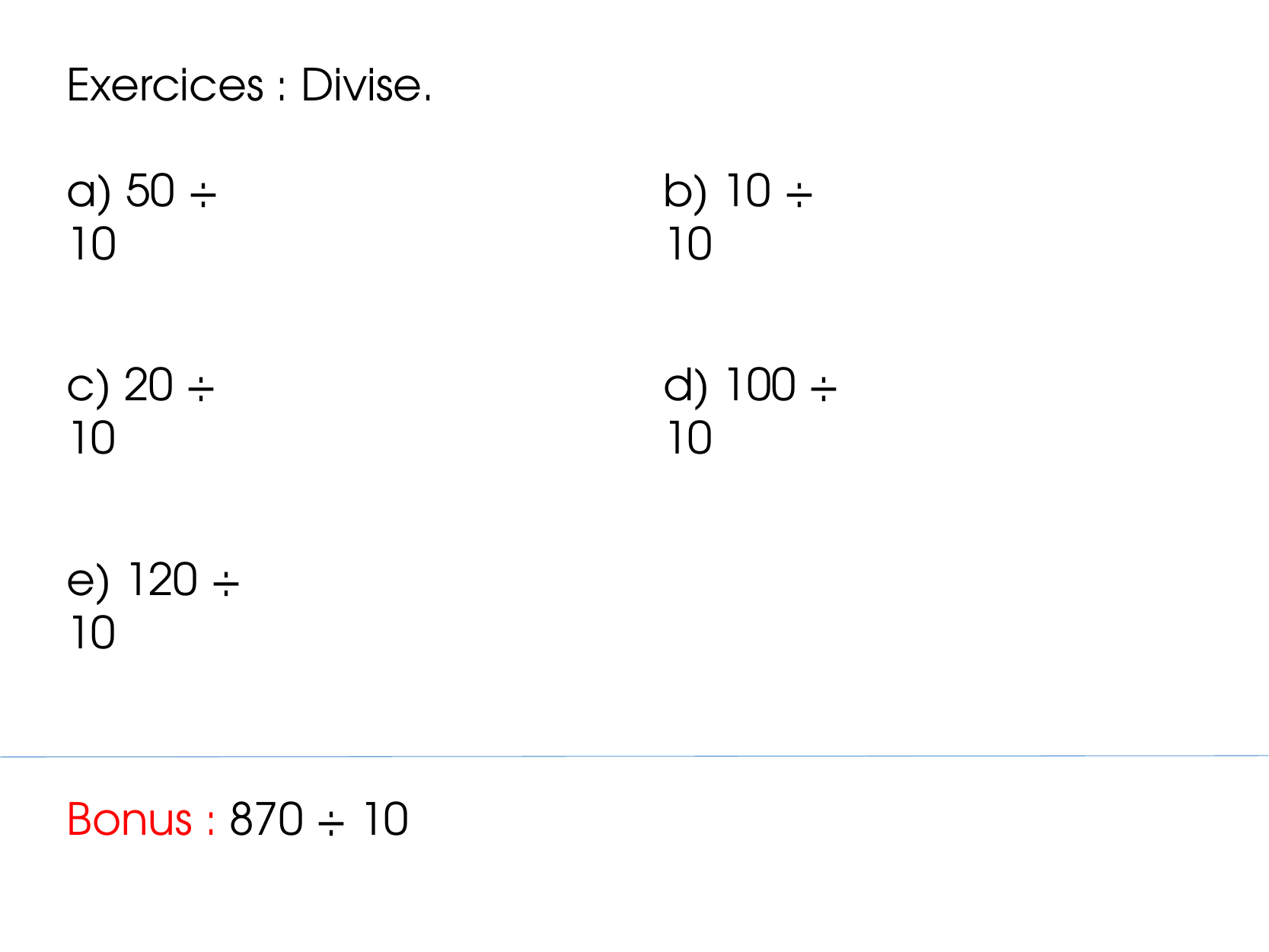

Exercices : Divise.
a) 50 ÷ 10
b) 10 ÷ 10
c) 20 ÷ 10
d) 100 ÷ 10
e) 120 ÷ 10
Bonus : 870 ÷ 10